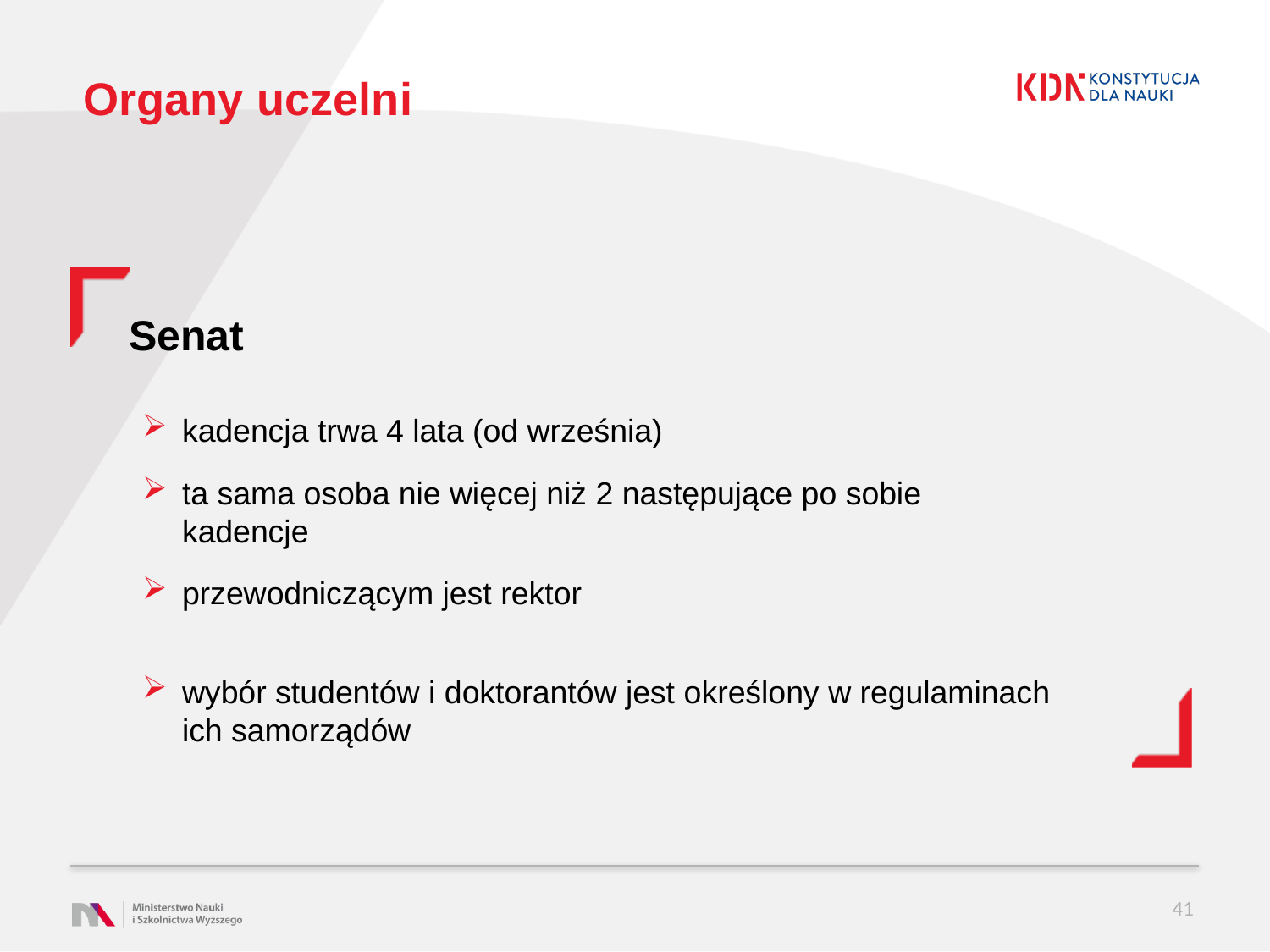

# Organy uczelni
Senat
kadencja trwa 4 lata (od września)
ta sama osoba nie więcej niż 2 następujące po sobie kadencje
przewodniczącym jest rektor

wybór studentów i doktorantów jest określony w regulaminach ich samorządów

41